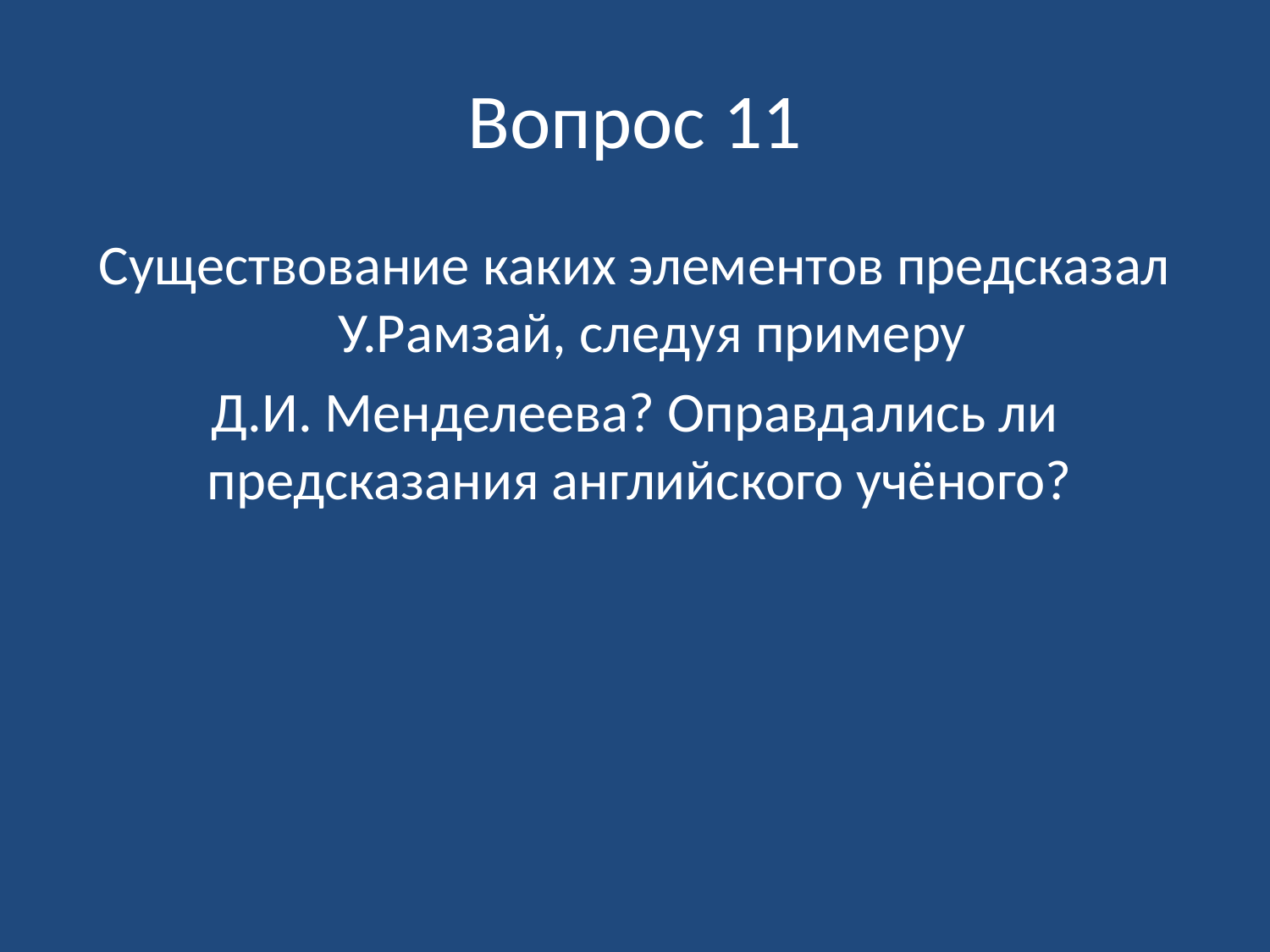

# Вопрос 11
Существование каких элементов предсказал У.Рамзай, следуя примеру
Д.И. Менделеева? Оправдались ли предсказания английского учёного?